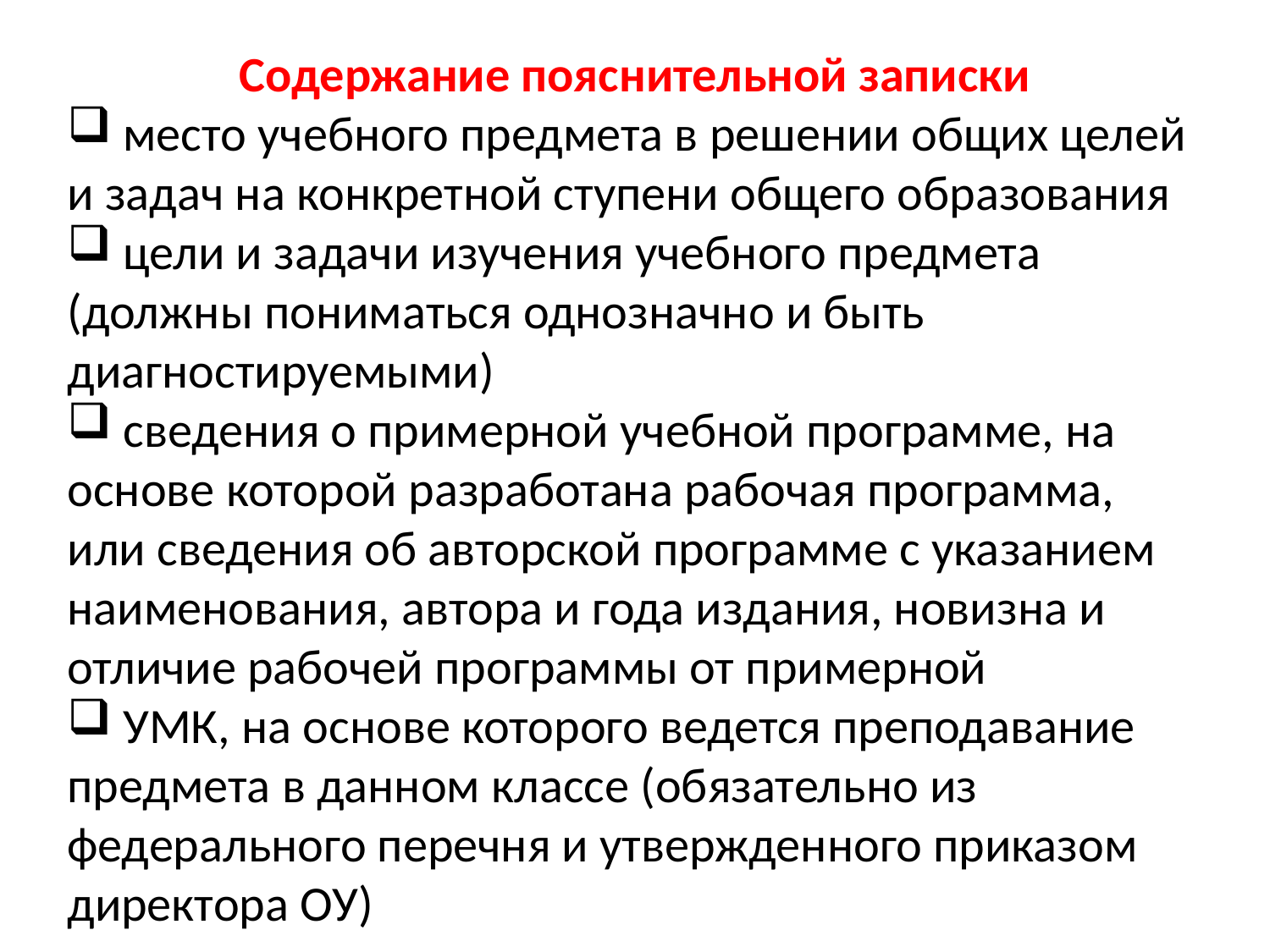

Содержание пояснительной записки
 место учебного предмета в решении общих целей и задач на конкретной ступени общего образования
 цели и задачи изучения учебного предмета (должны пониматься однозначно и быть диагностируемыми)
 сведения о примерной учебной программе, на основе которой разработана рабочая программа, или сведения об авторской программе с указанием наименования, автора и года издания, новизна и отличие рабочей программы от примерной
 УМК, на основе которого ведется преподавание предмета в данном классе (обязательно из федерального перечня и утвержденного приказом директора ОУ)